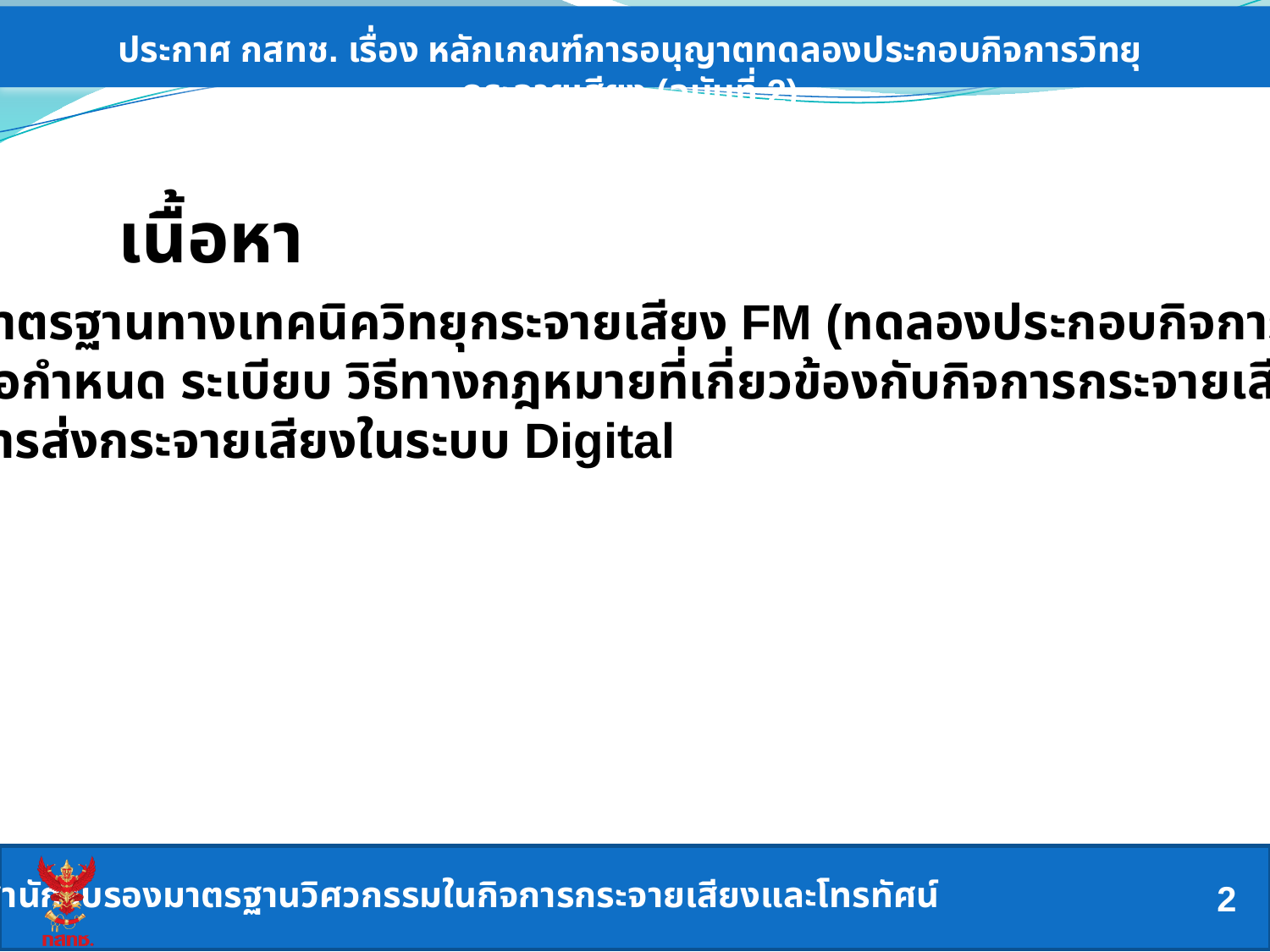

ประกาศ กสทช. เรื่อง หลักเกณฑ์การอนุญาตทดลองประกอบกิจการวิทยุกระจายเสียง (ฉบับที่ 2)
เนื้อหา
 มาตรฐานทางเทคนิควิทยุกระจายเสียง FM (ทดลองประกอบกิจการ)
 ข้อกำหนด ระเบียบ วิธีทางกฎหมายที่เกี่ยวข้องกับกิจการกระจายเสียง
 การส่งกระจายเสียงในระบบ Digital